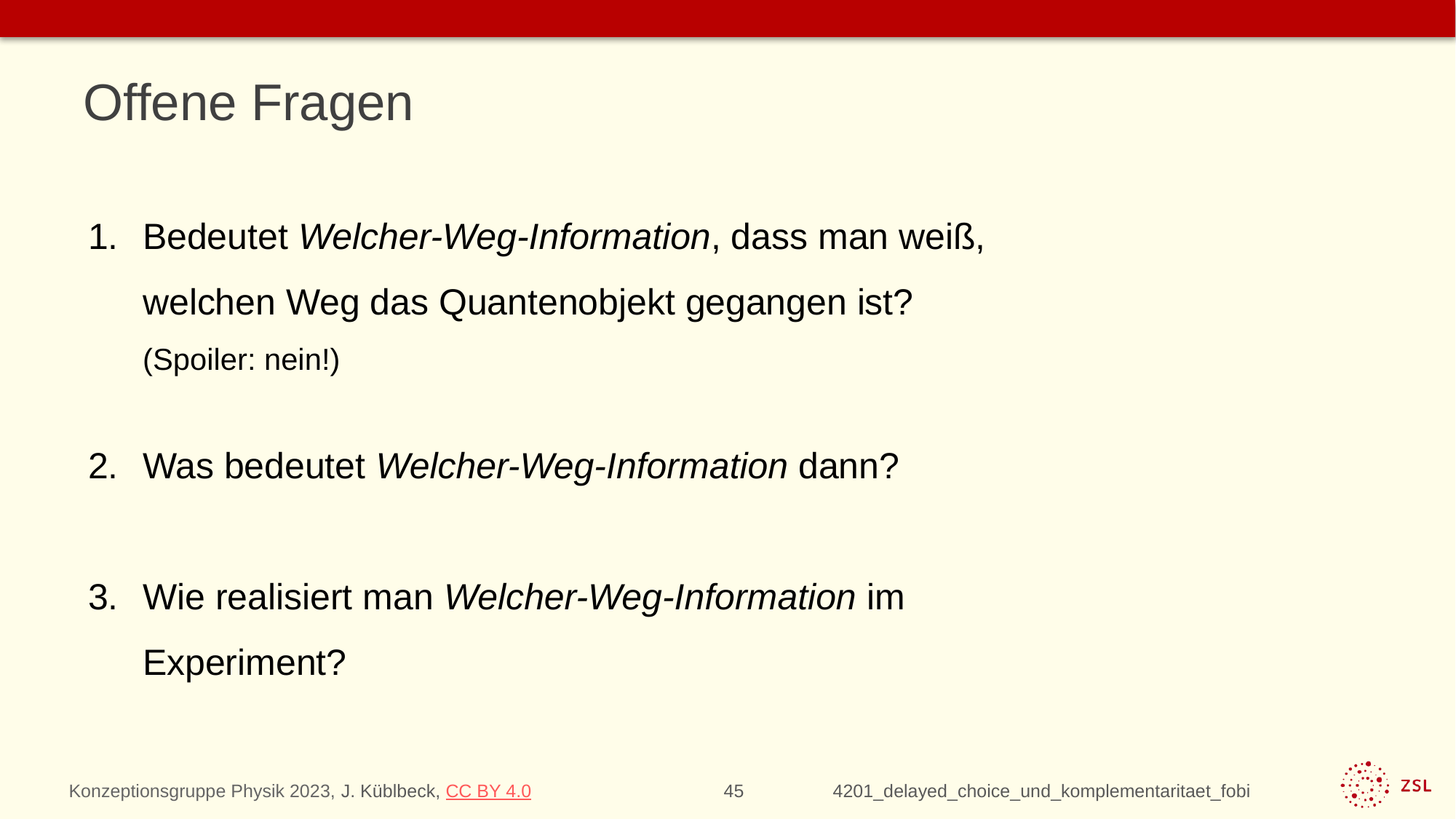

# Offene Fragen
Bedeutet Welcher-Weg-Information, dass man weiß,
welchen Weg das Quantenobjekt gegangen ist?
(Spoiler: nein!)
Was bedeutet Welcher-Weg-Information dann?
Wie realisiert man Welcher-Weg-Information im
Experiment?